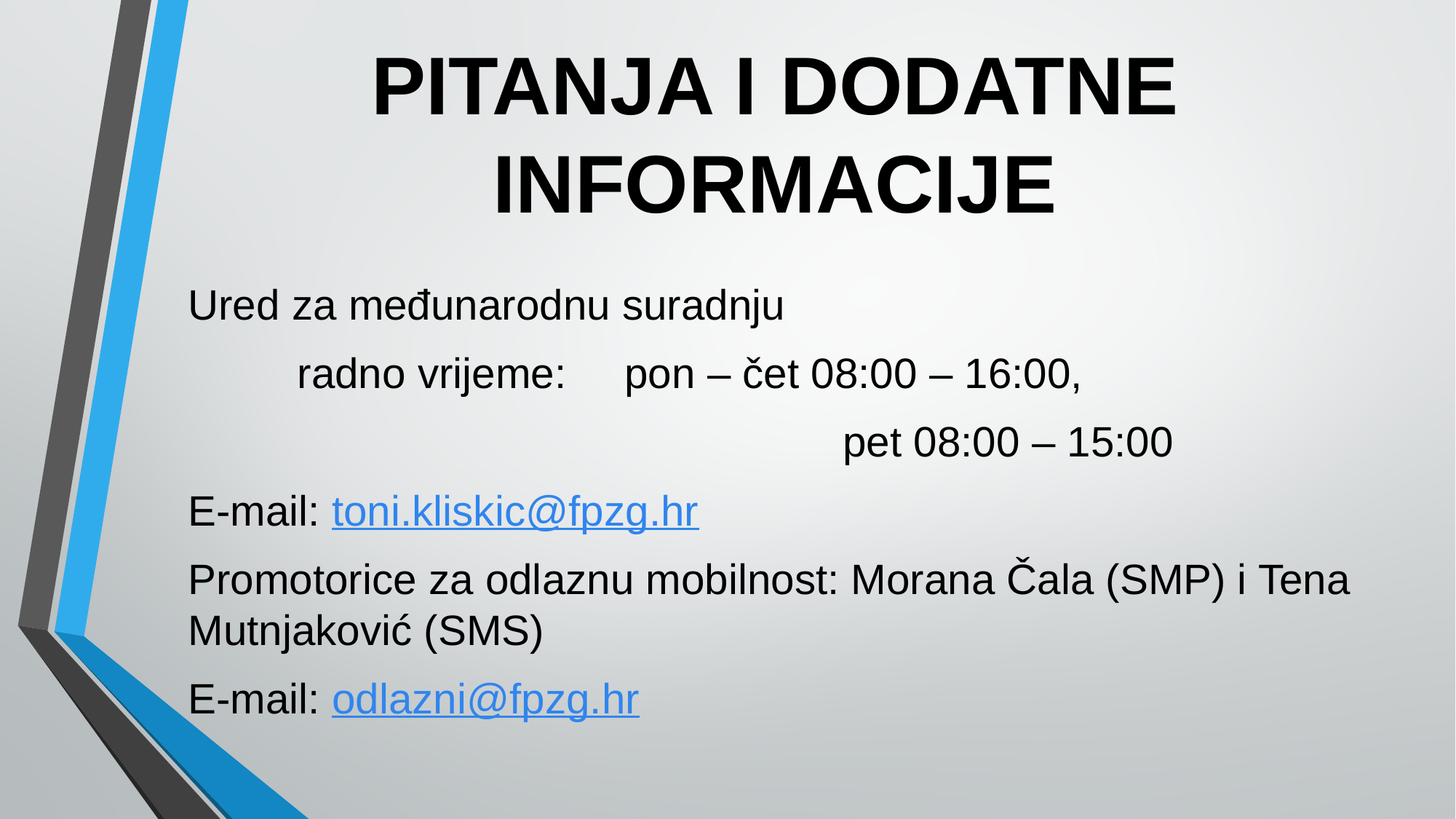

# PITANJA I DODATNE INFORMACIJE
Ured za međunarodnu suradnju
	radno vrijeme: 	pon – čet 08:00 – 16:00,
						pet 08:00 – 15:00
E-mail: toni.kliskic@fpzg.hr
Promotorice za odlaznu mobilnost: Morana Čala (SMP) i Tena Mutnjaković (SMS)
E-mail: odlazni@fpzg.hr